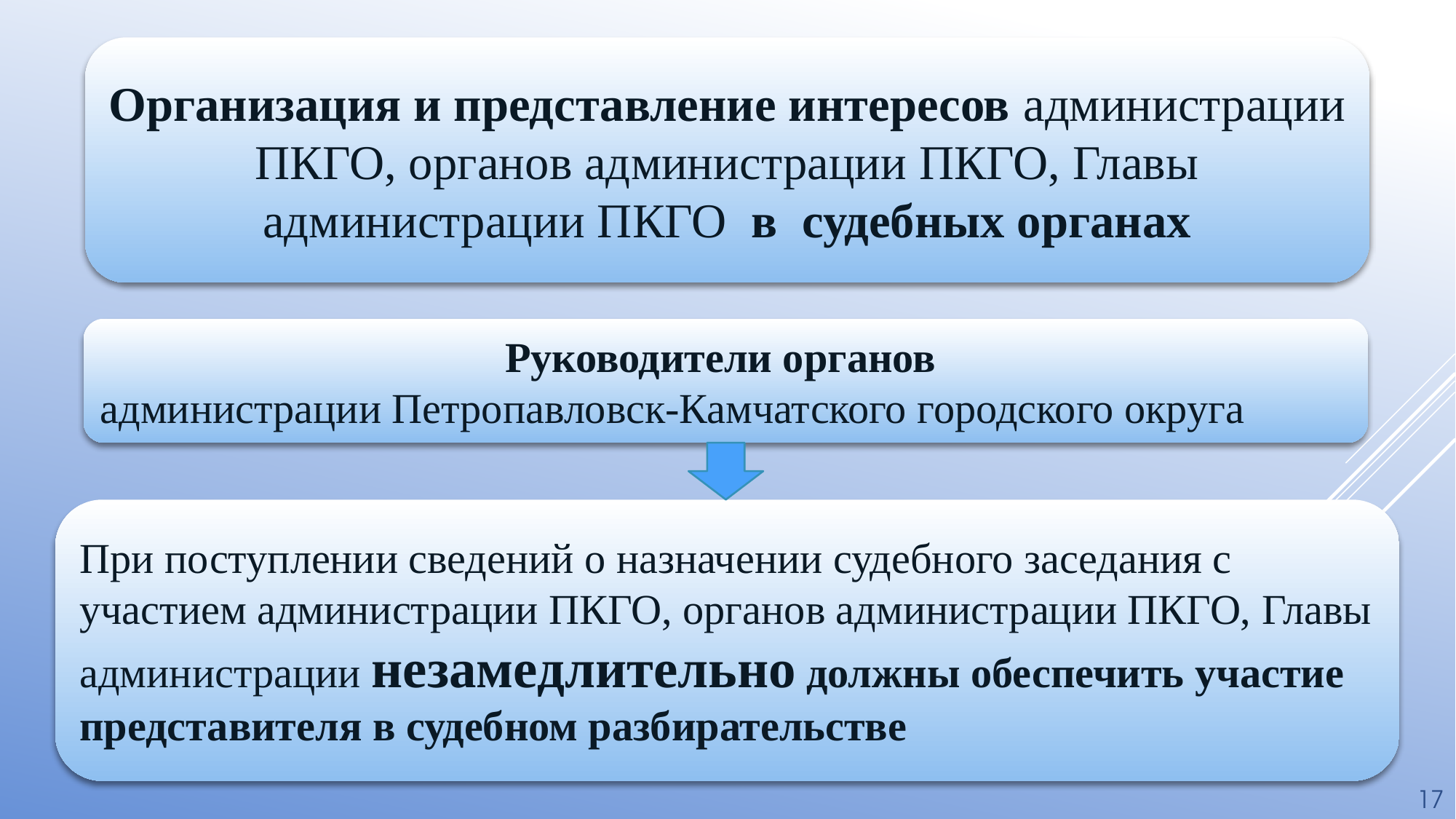

Организация и представление интересов администрации ПКГО, органов администрации ПКГО, Главы администрации ПКГО  в  судебных органах
Руководители органов
администрации Петропавловск-Камчатского городского округа

При поступлении сведений о назначении судебного заседания с участием администрации ПКГО, органов администрации ПКГО, Главы администрации незамедлительно должны обеспечить участие представителя в судебном разбирательстве
17